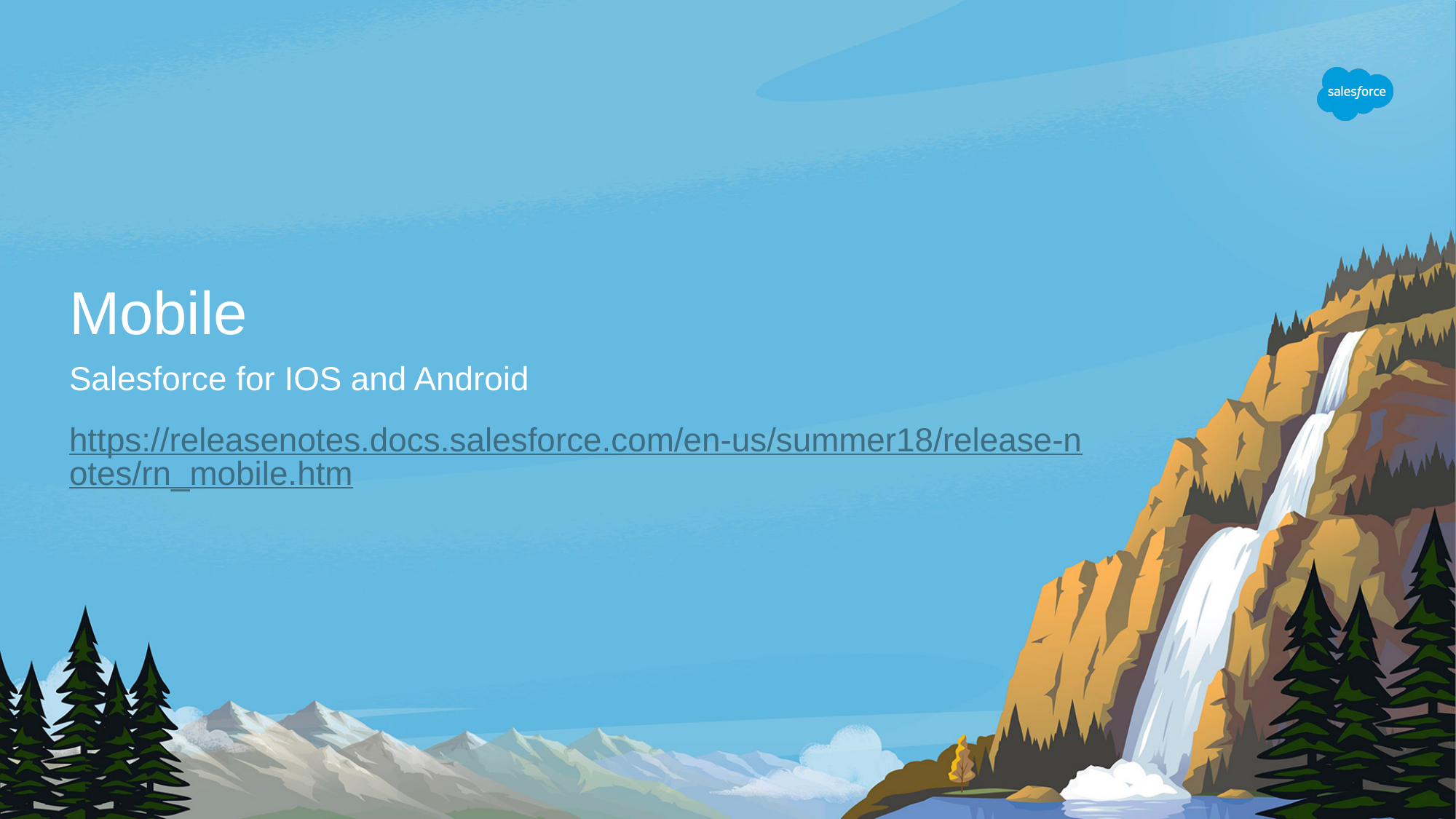

# Mobile
Salesforce for IOS and Android
https://releasenotes.docs.salesforce.com/en-us/summer18/release-notes/rn_mobile.htm